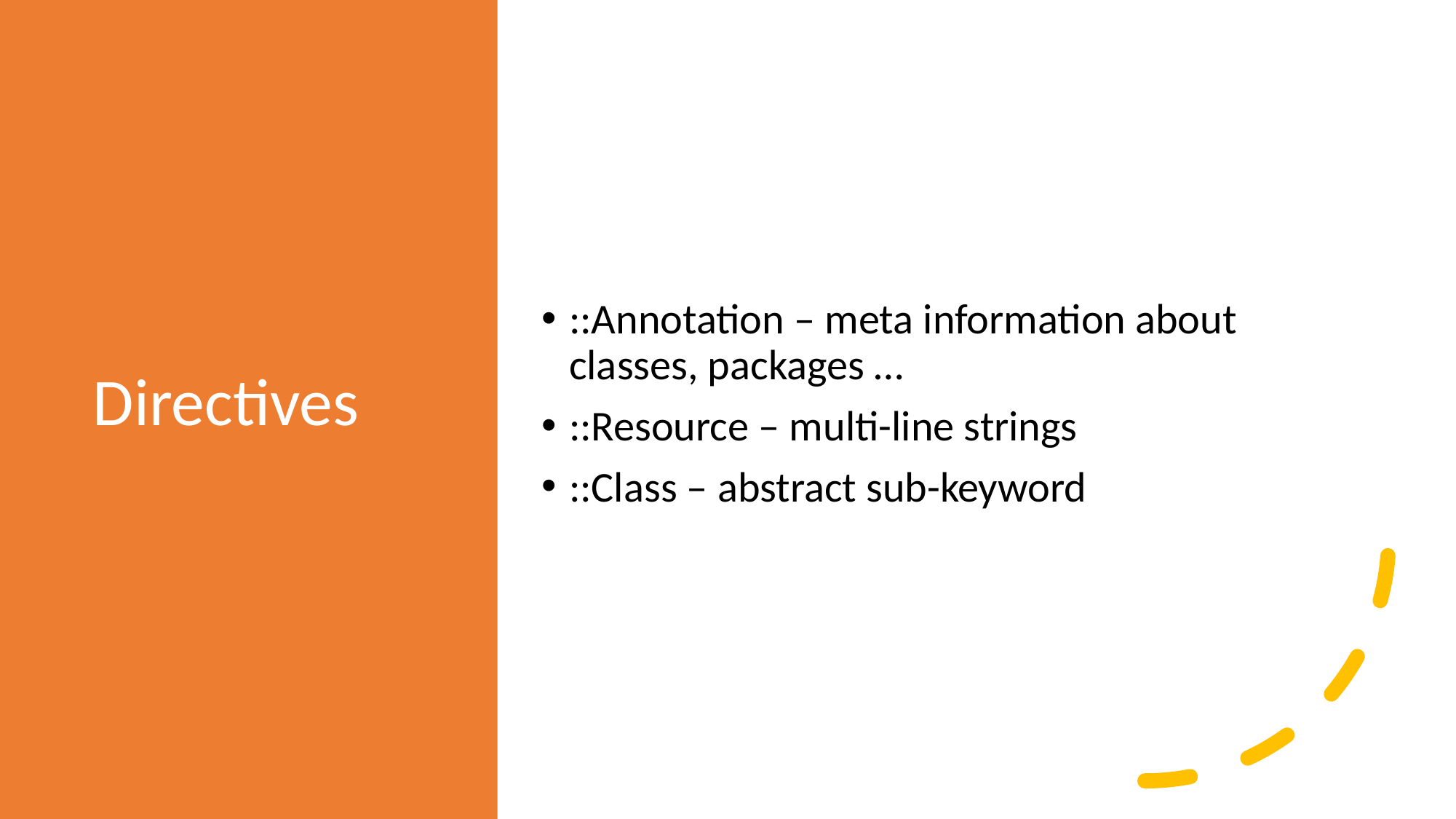

# Directives
::Annotation – meta information about classes, packages …
::Resource – multi-line strings
::Class – abstract sub-keyword

6